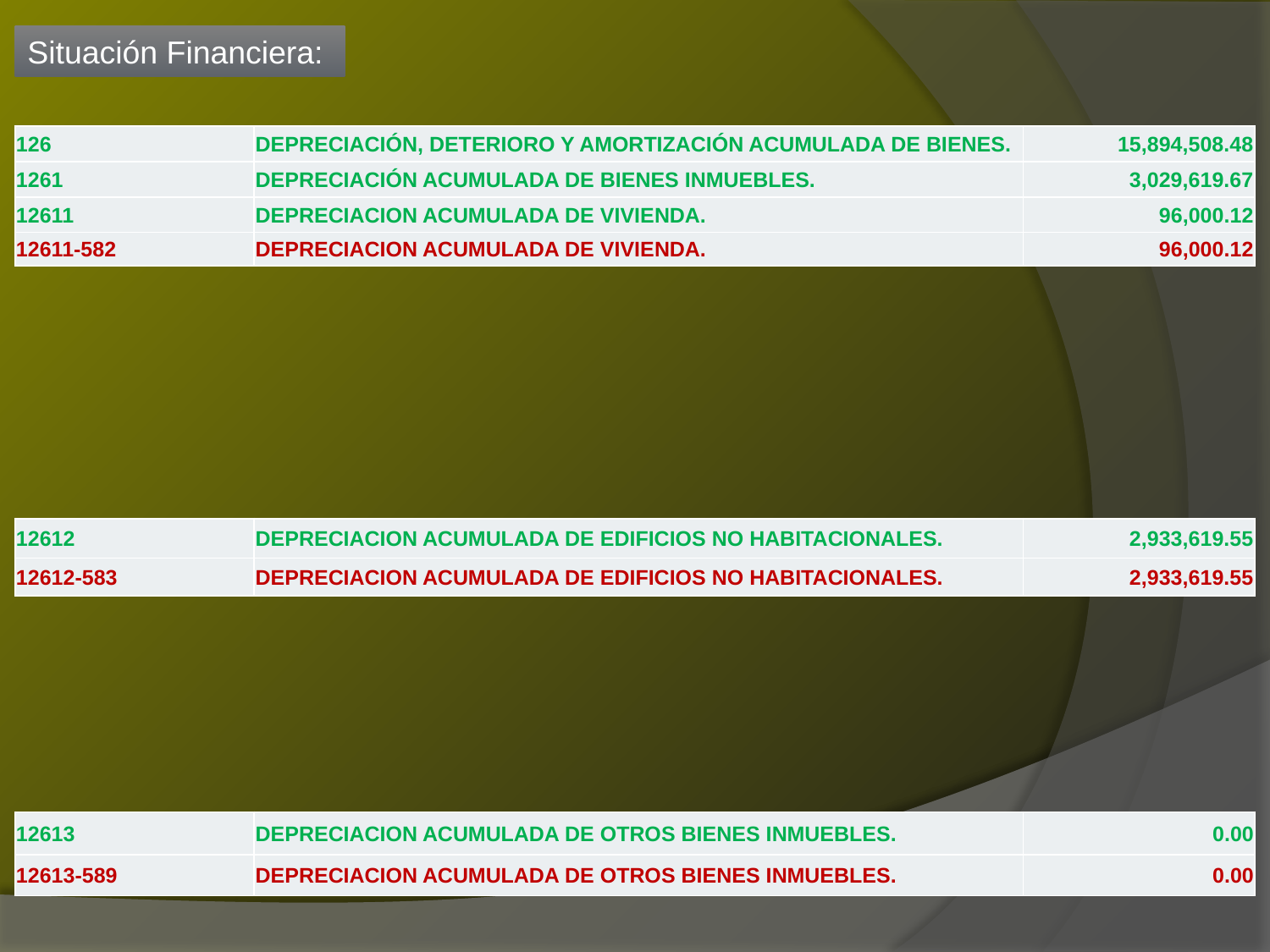

Situación Financiera:
| 126 | DEPRECIACIÓN, DETERIORO Y AMORTIZACIÓN ACUMULADA DE BIENES. | 15,894,508.48 |
| --- | --- | --- |
| 1261 | DEPRECIACIÓN ACUMULADA DE BIENES INMUEBLES. | 3,029,619.67 |
| 12611 | DEPRECIACION ACUMULADA DE VIVIENDA. | 96,000.12 |
| 12611-582 | DEPRECIACION ACUMULADA DE VIVIENDA. | 96,000.12 |
| 12612 | DEPRECIACION ACUMULADA DE EDIFICIOS NO HABITACIONALES. | 2,933,619.55 |
| --- | --- | --- |
| 12612-583 | DEPRECIACION ACUMULADA DE EDIFICIOS NO HABITACIONALES. | 2,933,619.55 |
| 12613 | DEPRECIACION ACUMULADA DE OTROS BIENES INMUEBLES. | 0.00 |
| --- | --- | --- |
| 12613-589 | DEPRECIACION ACUMULADA DE OTROS BIENES INMUEBLES. | 0.00 |